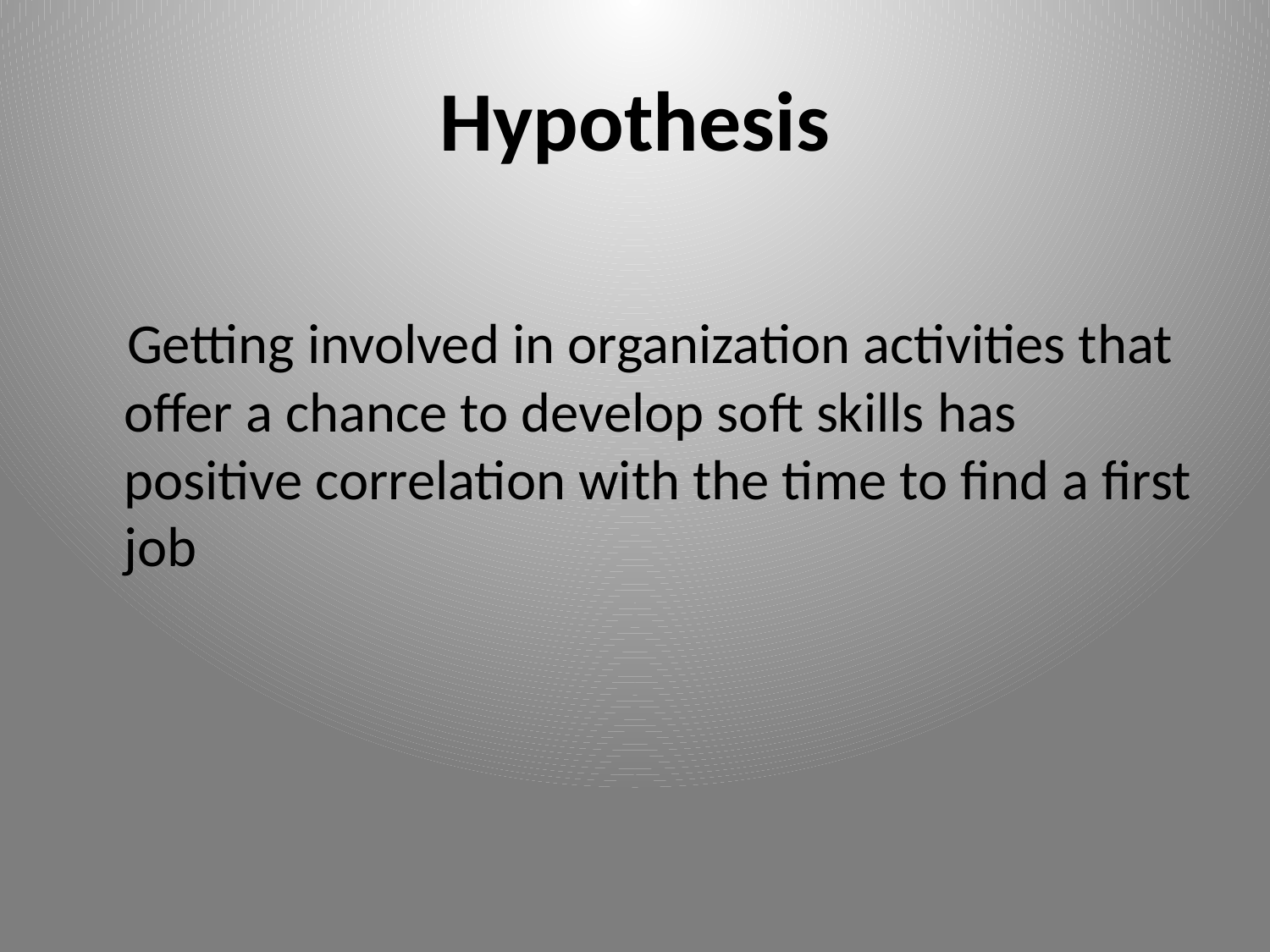

# Hypothesis

    Getting involved in organization activities that offer a chance to develop soft skills has positive correlation with the time to find a first job